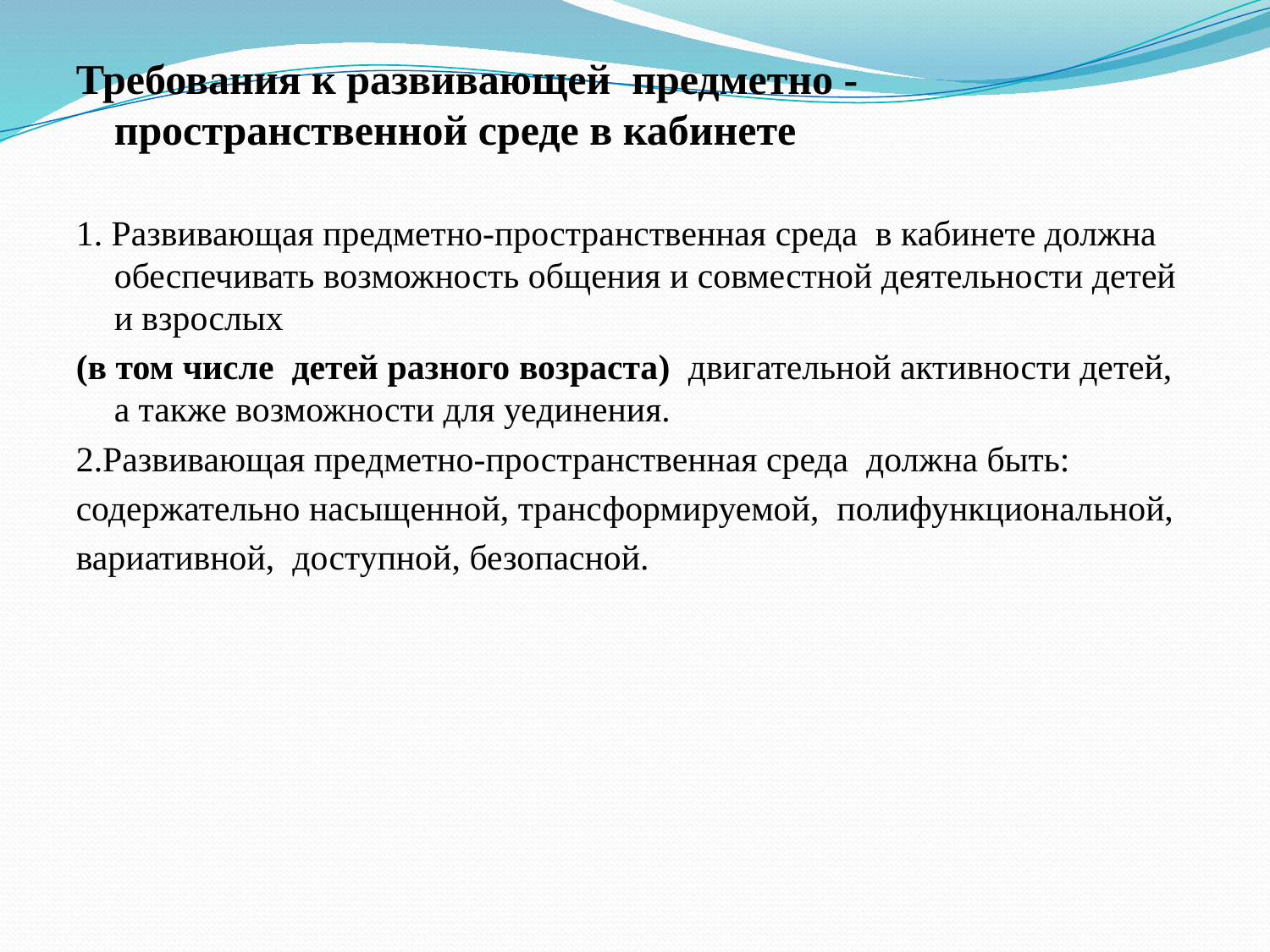

#
Требования к развивающей  предметно -пространственной среде в кабинете

1. Развивающая предметно-пространственная среда  в кабинете должна обеспечивать возможность общения и совместной деятельности детей и взрослых
(в том числе  детей разного возраста)  двигательной активности детей, а также возможности для уединения.
2.Развивающая предметно-пространственная среда  должна быть:
содержательно насыщенной, трансформируемой,  полифункциональной,
вариативной,  доступной, безопасной.